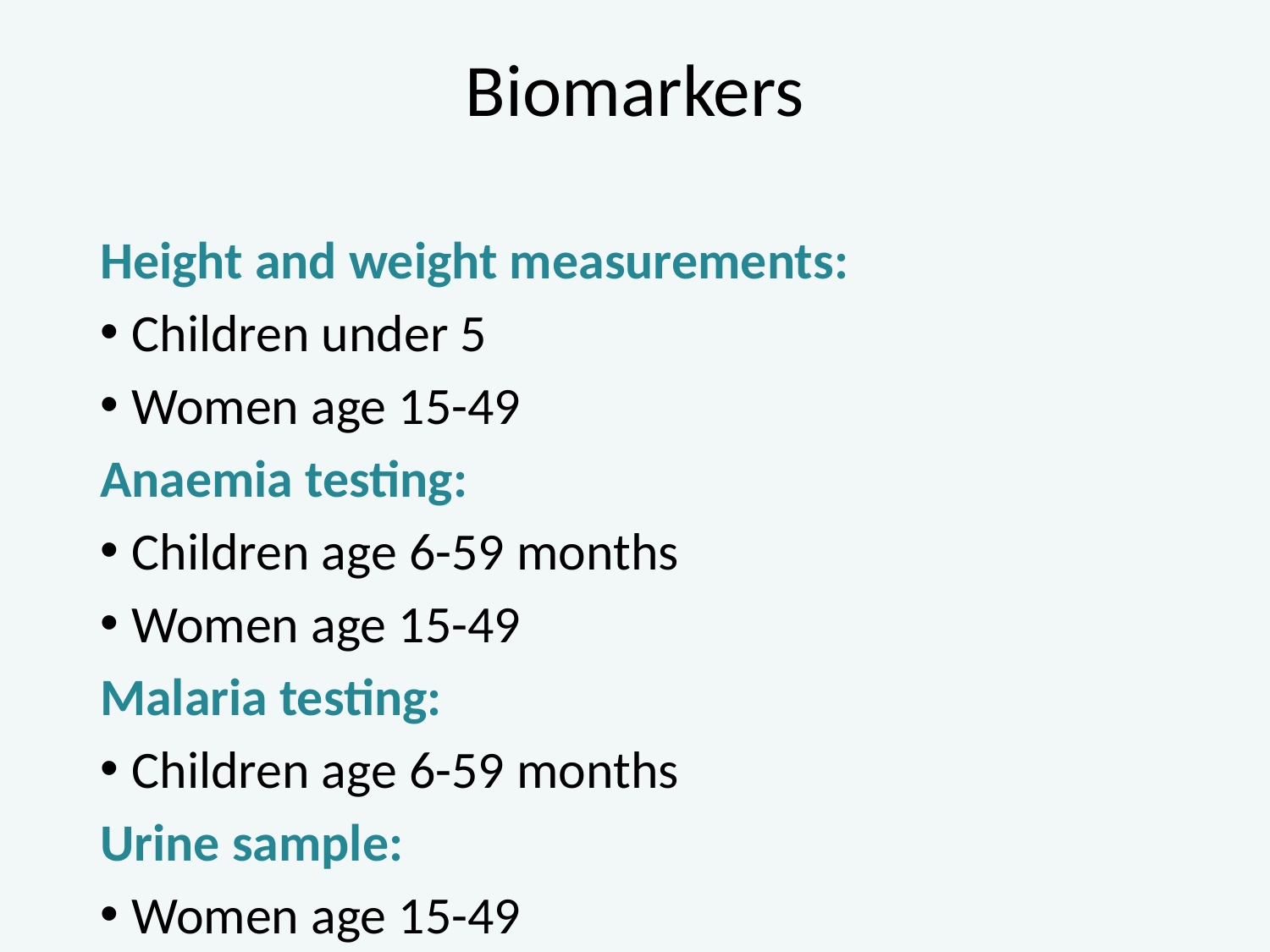

# Biomarkers
Height and weight measurements:
Children under 5
Women age 15-49
Anaemia testing:
Children age 6-59 months
Women age 15-49
Malaria testing:
Children age 6-59 months
Urine sample:
Women age 15-49